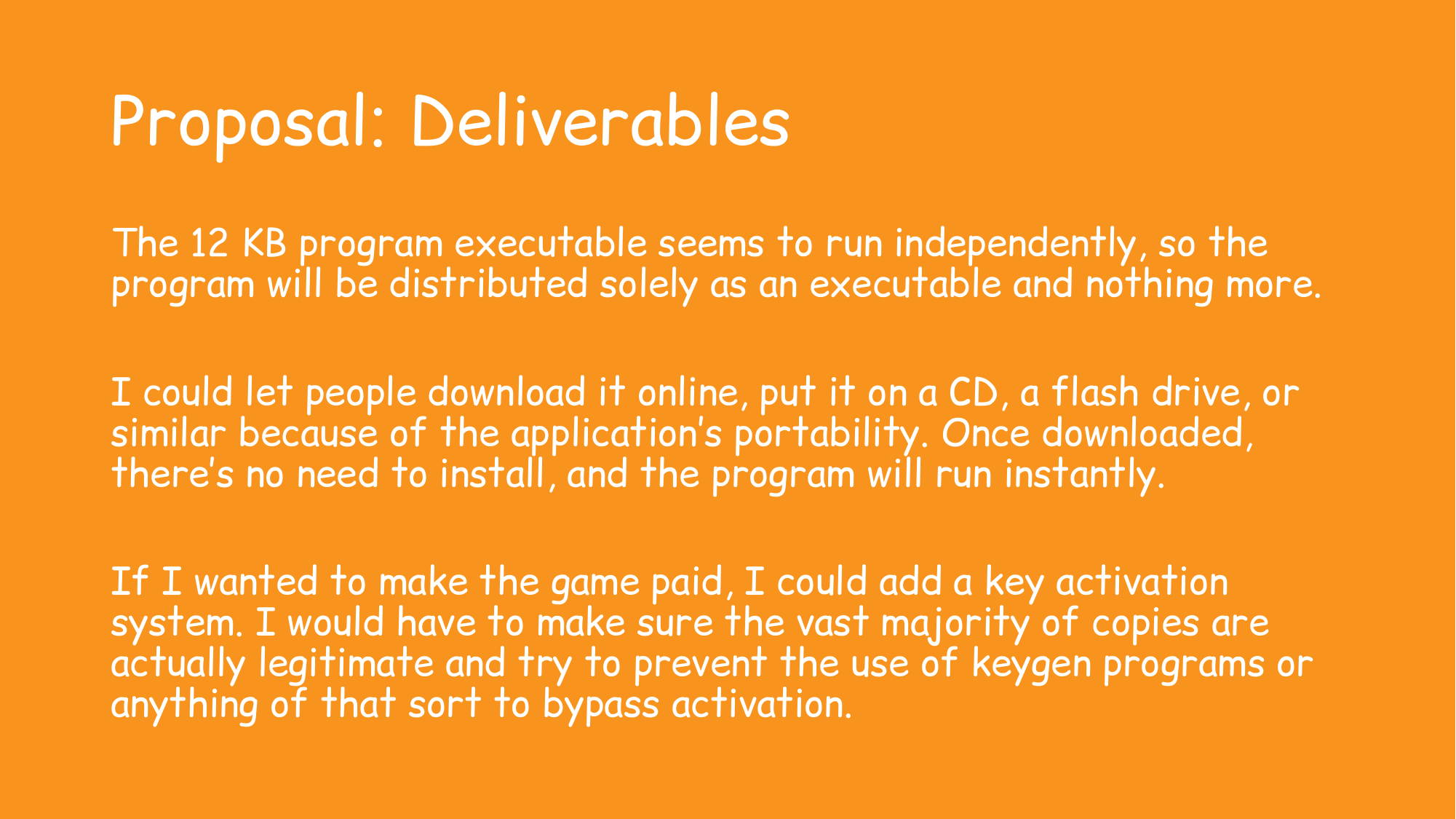

# Proposal: Deliverables
The 12 KB program executable seems to run independently, so the program will be distributed solely as an executable and nothing more.

I could let people download it online, put it on a CD, a flash drive, or similar because of the application’s portability. Once downloaded, there’s no need to install, and the program will run instantly.

If I wanted to make the game paid, I could add a key activation system. I would have to make sure the vast majority of copies are actually legitimate and try to prevent the use of keygen programs or anything of that sort to bypass activation.